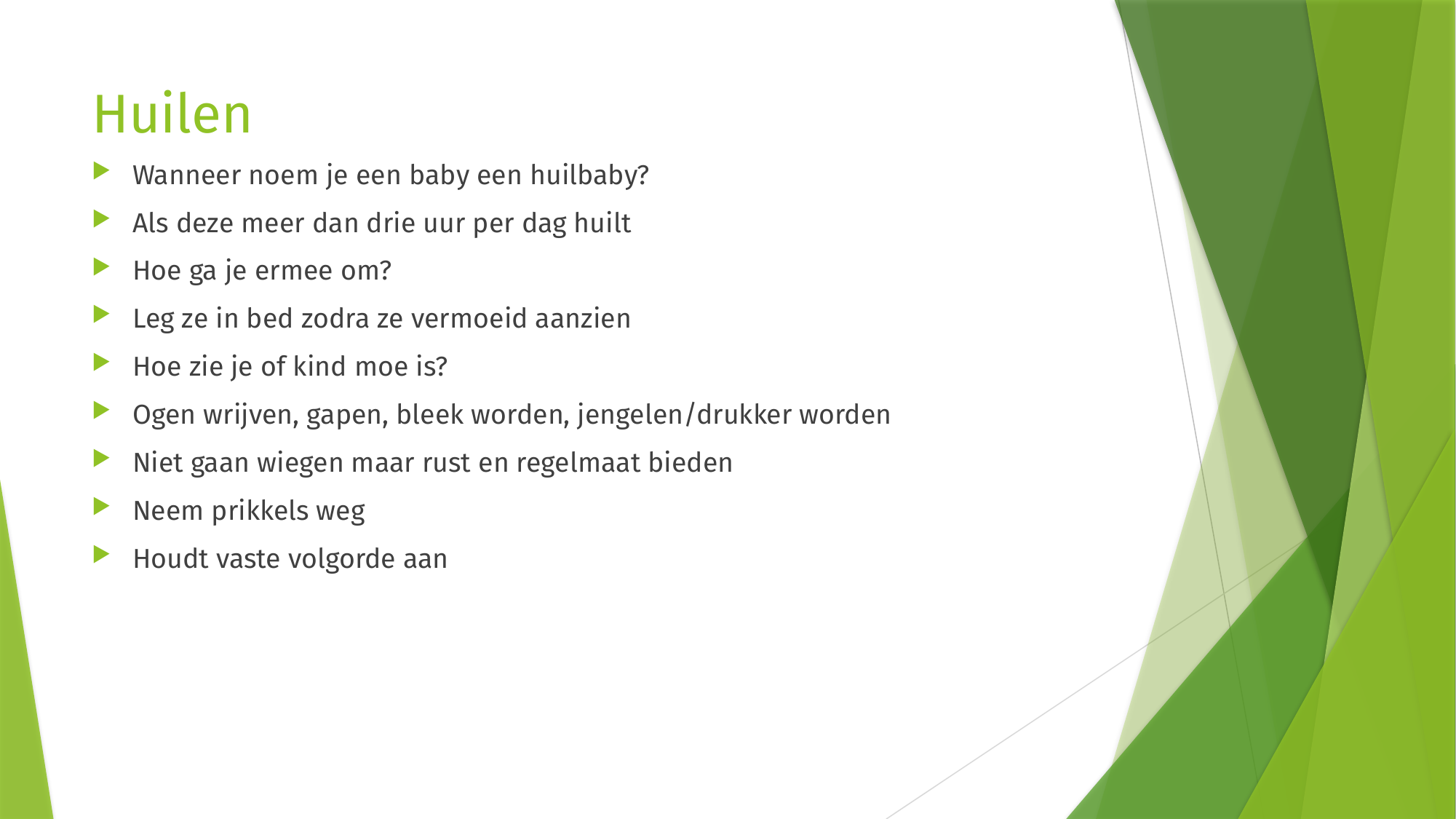

# Huilen
Wanneer noem je een baby een huilbaby?
Als deze meer dan drie uur per dag huilt
Hoe ga je ermee om?
Leg ze in bed zodra ze vermoeid aanzien
Hoe zie je of kind moe is?
Ogen wrijven, gapen, bleek worden, jengelen/drukker worden
Niet gaan wiegen maar rust en regelmaat bieden
Neem prikkels weg
Houdt vaste volgorde aan